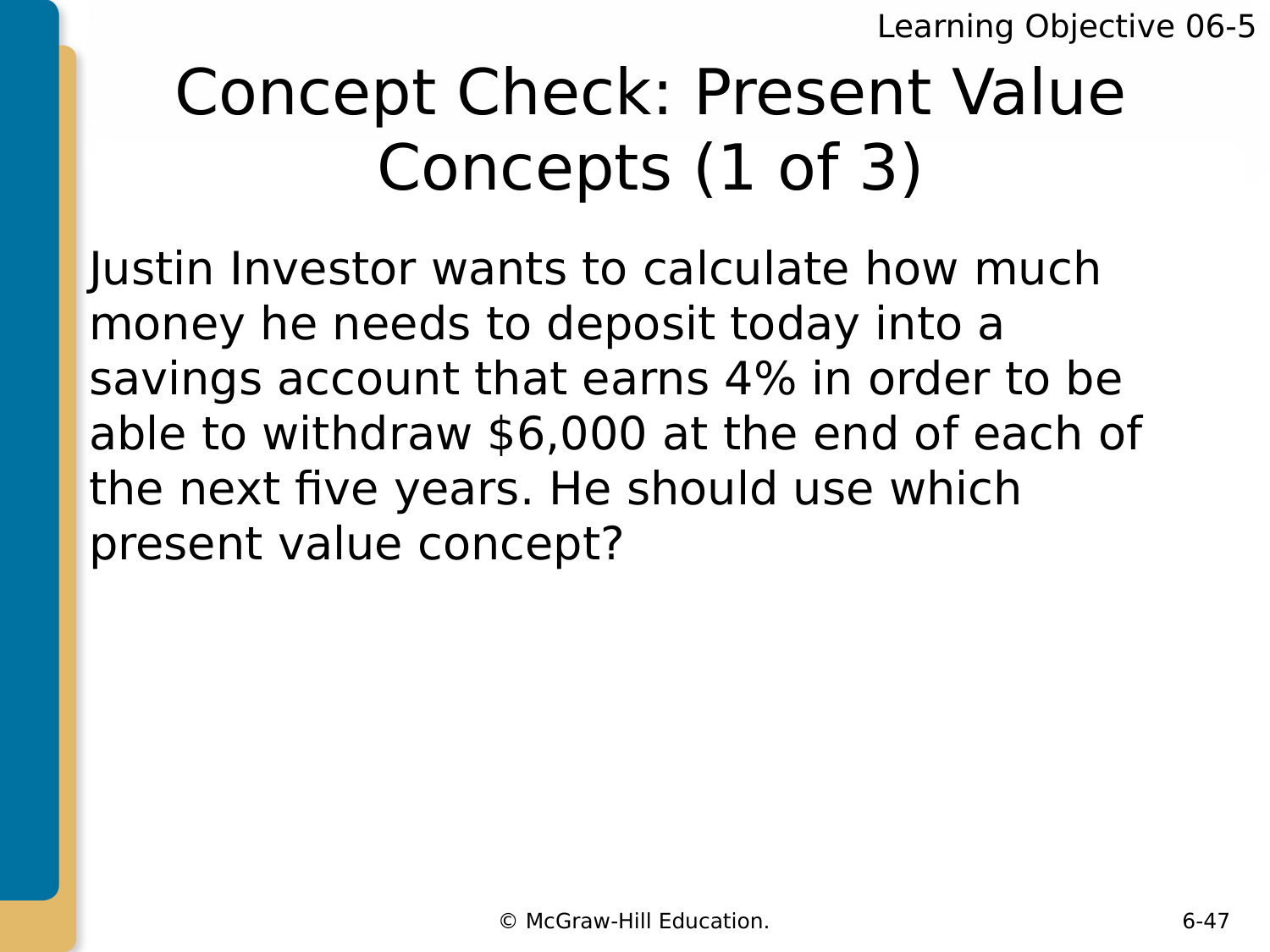

Learning Objective 06-5
# Concept Check: Present Value Concepts (1 of 3)
Justin Investor wants to calculate how much money he needs to deposit today into a savings account that earns 4% in order to be able to withdraw $6,000 at the end of each of the next five years. He should use which present value concept?